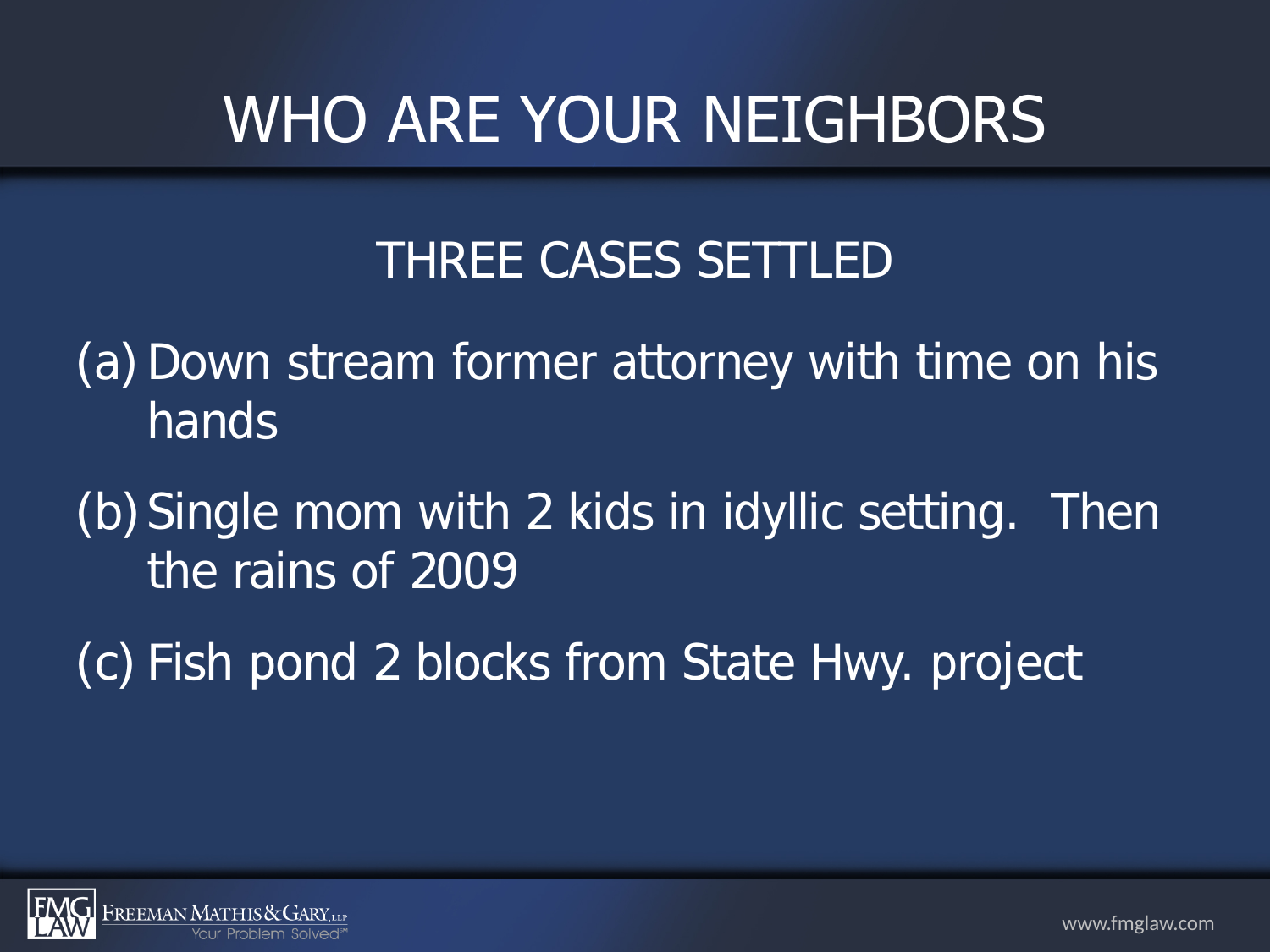

# Who Are your Neighbors
THREE CASES SETTLED
Down stream former attorney with time on his hands
Single mom with 2 kids in idyllic setting.  Then the rains of 2009
Fish pond 2 blocks from State Hwy. project